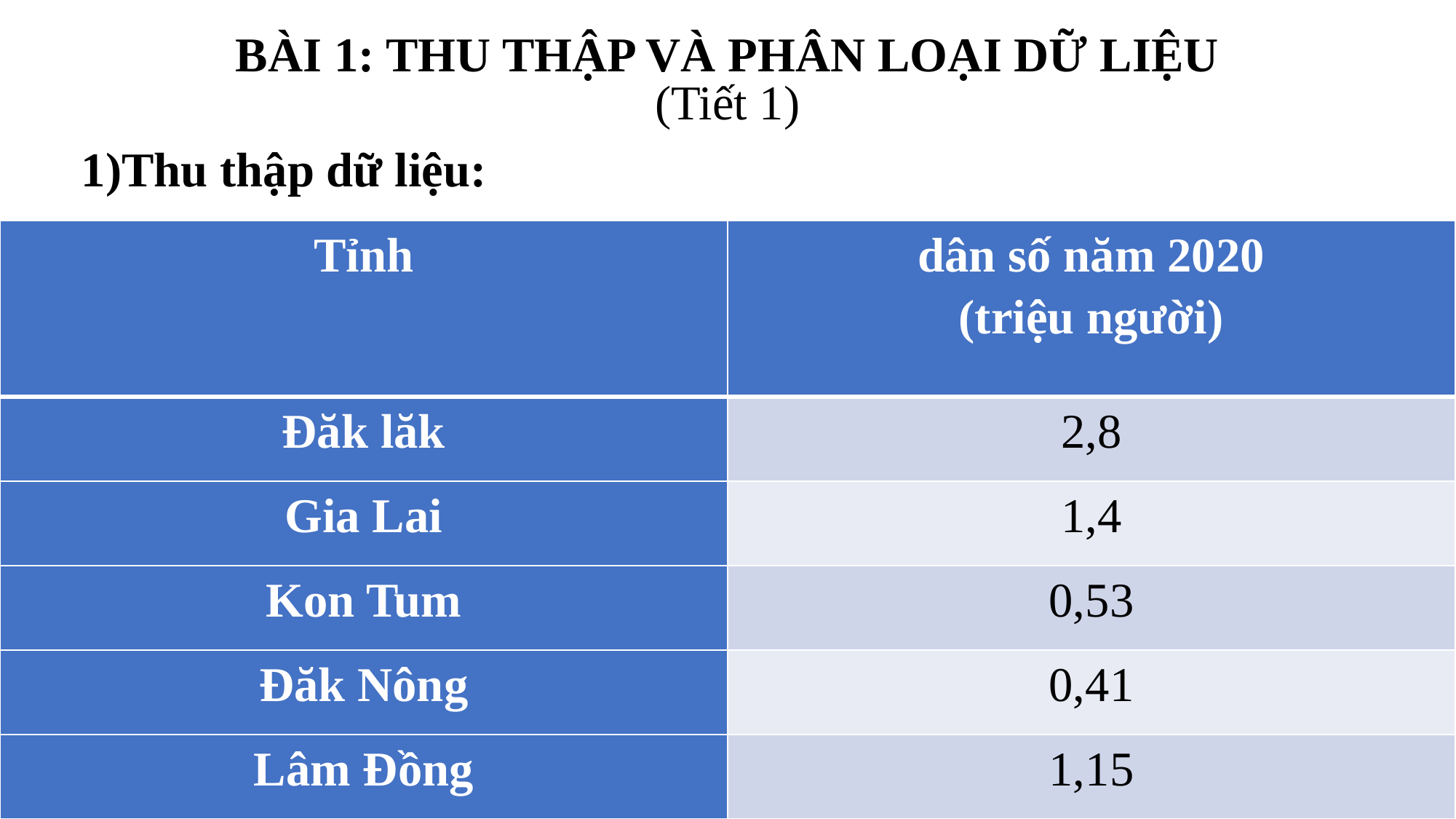

BÀI 1: THU THẬP VÀ PHÂN LOẠI DỮ LIỆU
(Tiết 1)
1)Thu thập dữ liệu:

| Tỉnh | dân số năm 2020 (triệu người) |
| --- | --- |
| Đăk lăk | 2,8 |
| Gia Lai | 1,4 |
| Kon Tum | 0,53 |
| Đăk Nông | 0,41 |
| Lâm Đồng | 1,15 |